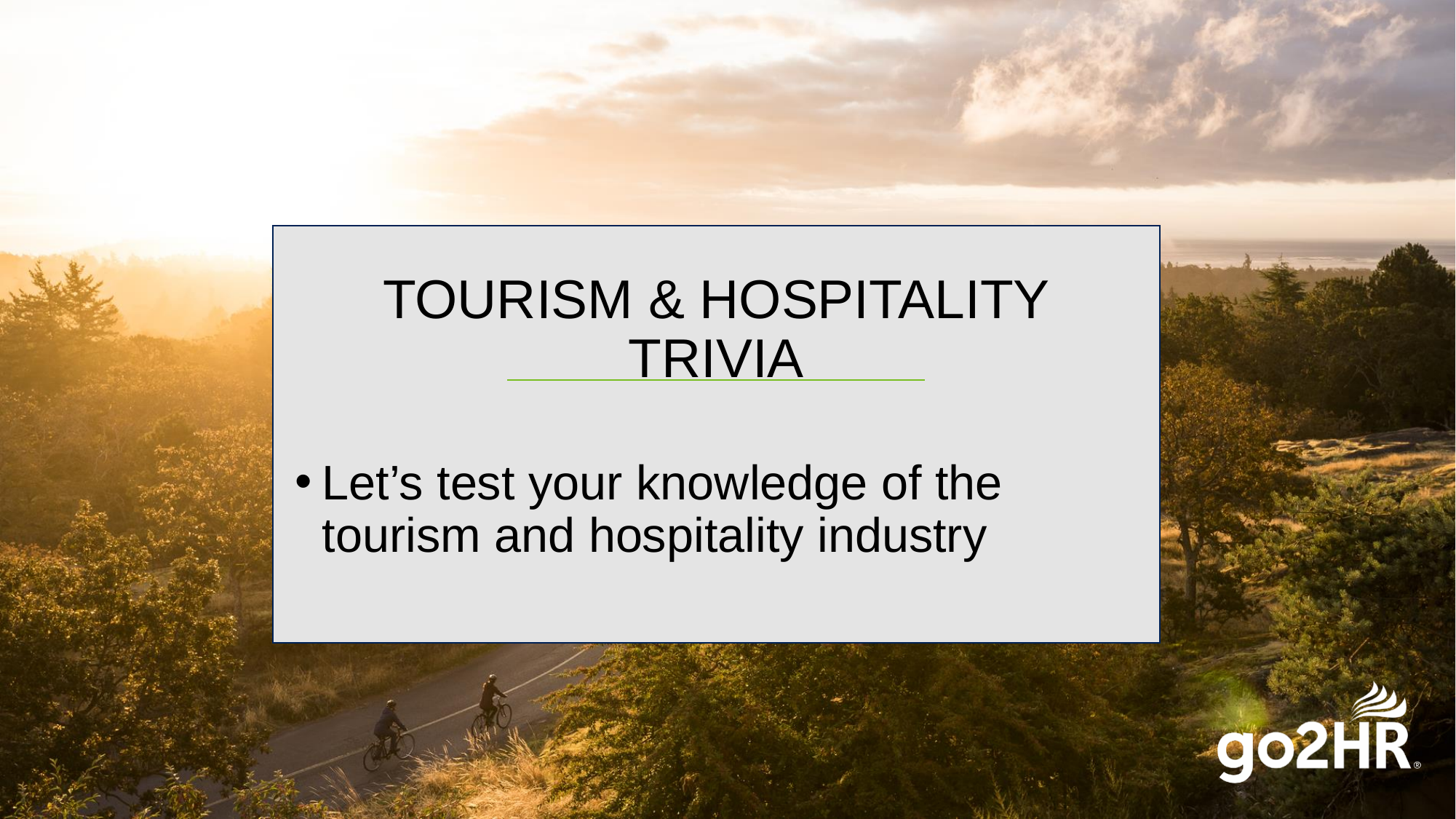

# TOURISM & HOSPITALITY TRIVIA
Let’s test your knowledge of the tourism and hospitality industry